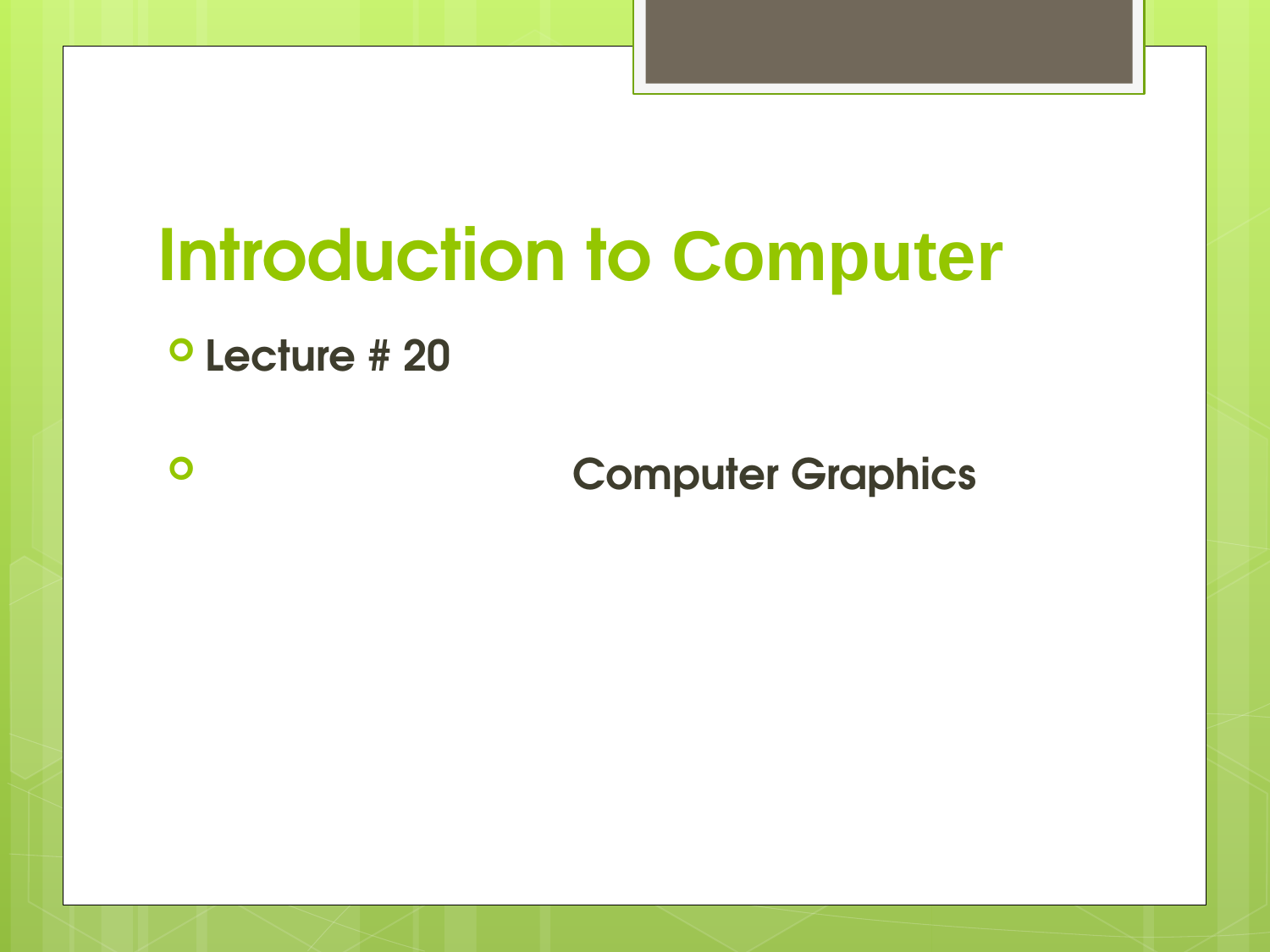

# Introduction to Computer
Lecture # 20

                               Computer Graphics